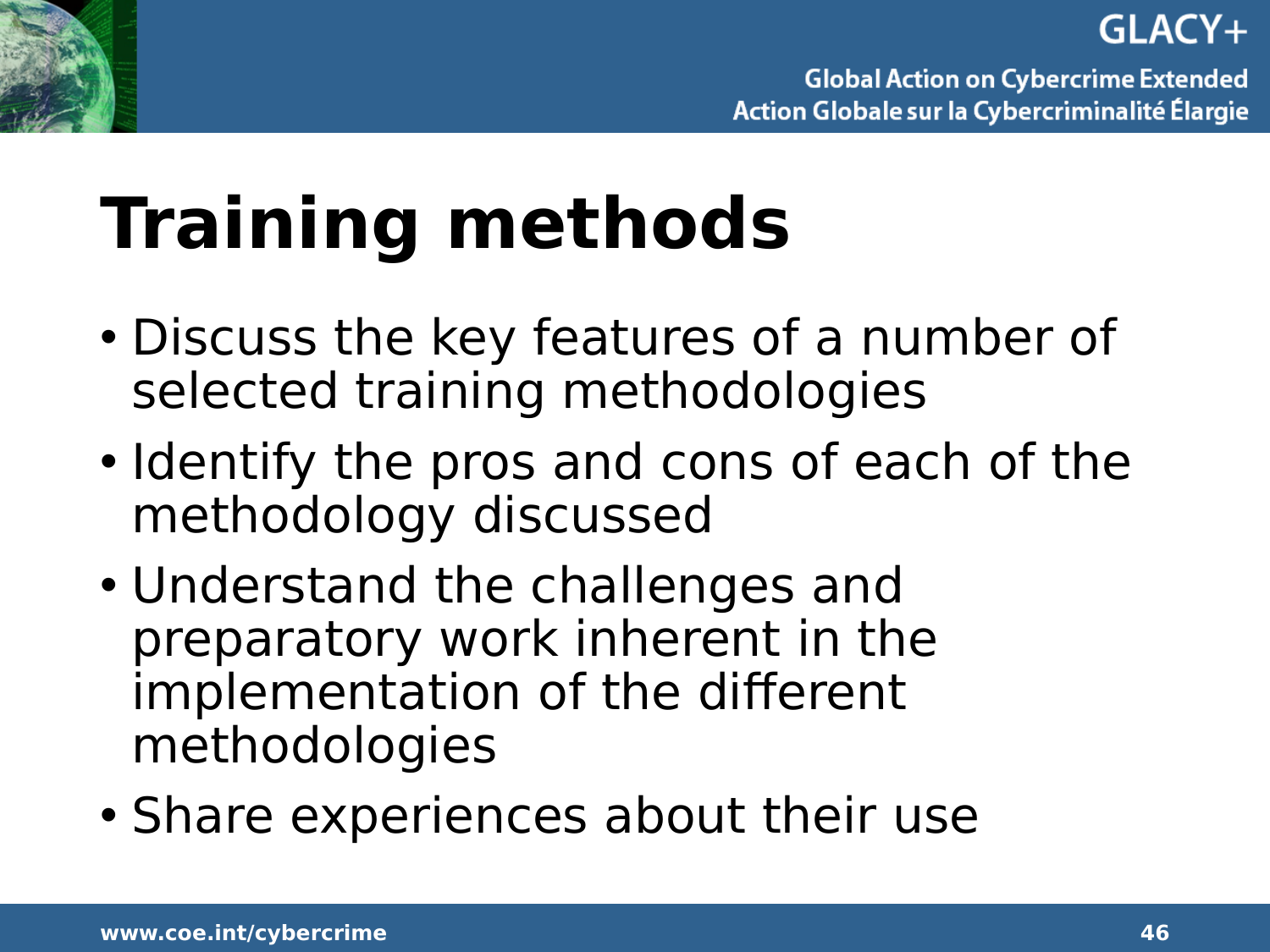

# Training methods
Discuss the key features of a number of selected training methodologies
Identify the pros and cons of each of the methodology discussed
Understand the challenges and preparatory work inherent in the implementation of the different methodologies
Share experiences about their use
www.coe.int/cybercrime
46